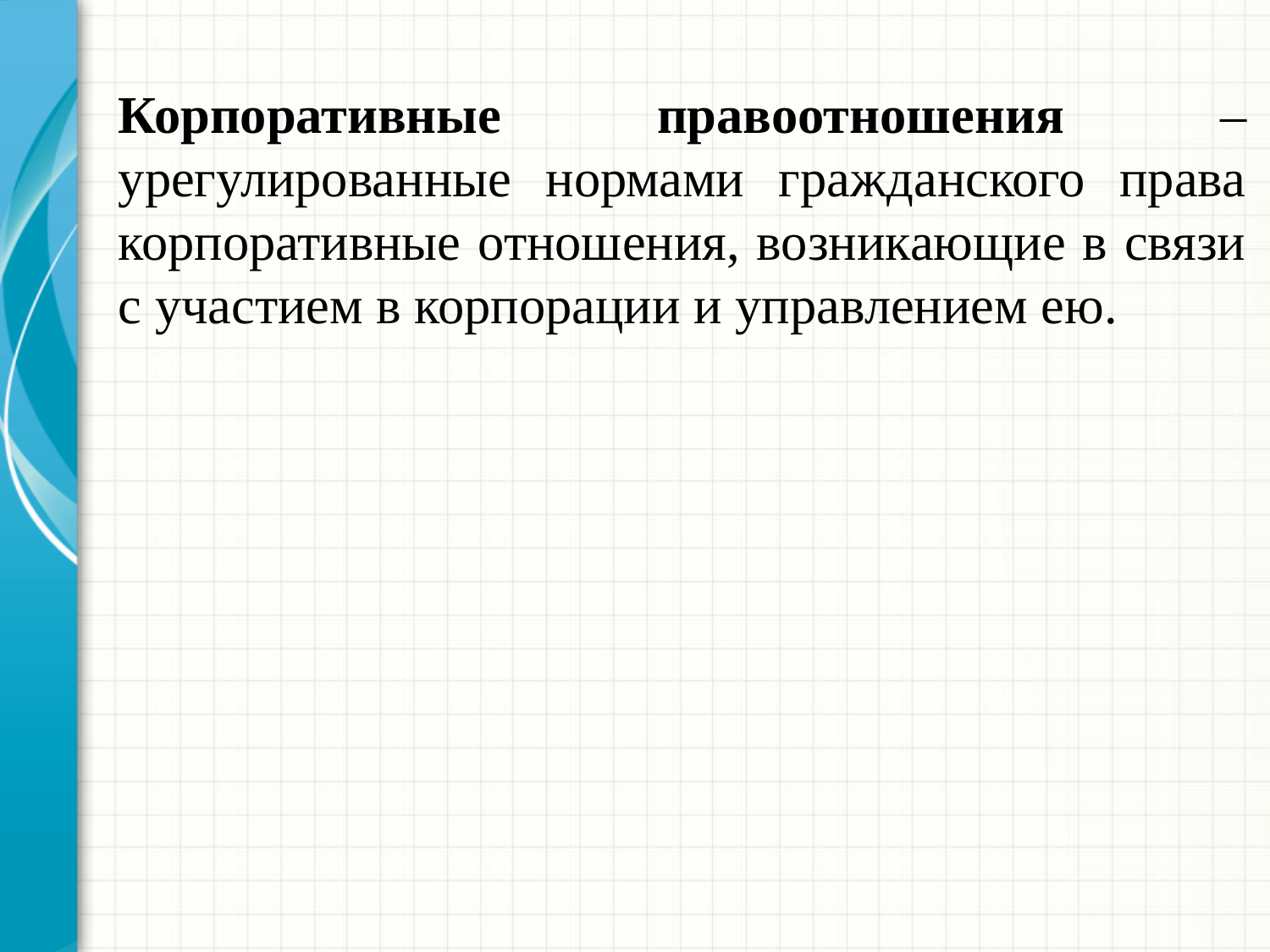

Корпоративные правоотношения – урегулированные нормами гражданского права корпоративные отношения, возникающие в связи с участием в корпорации и управлением ею.